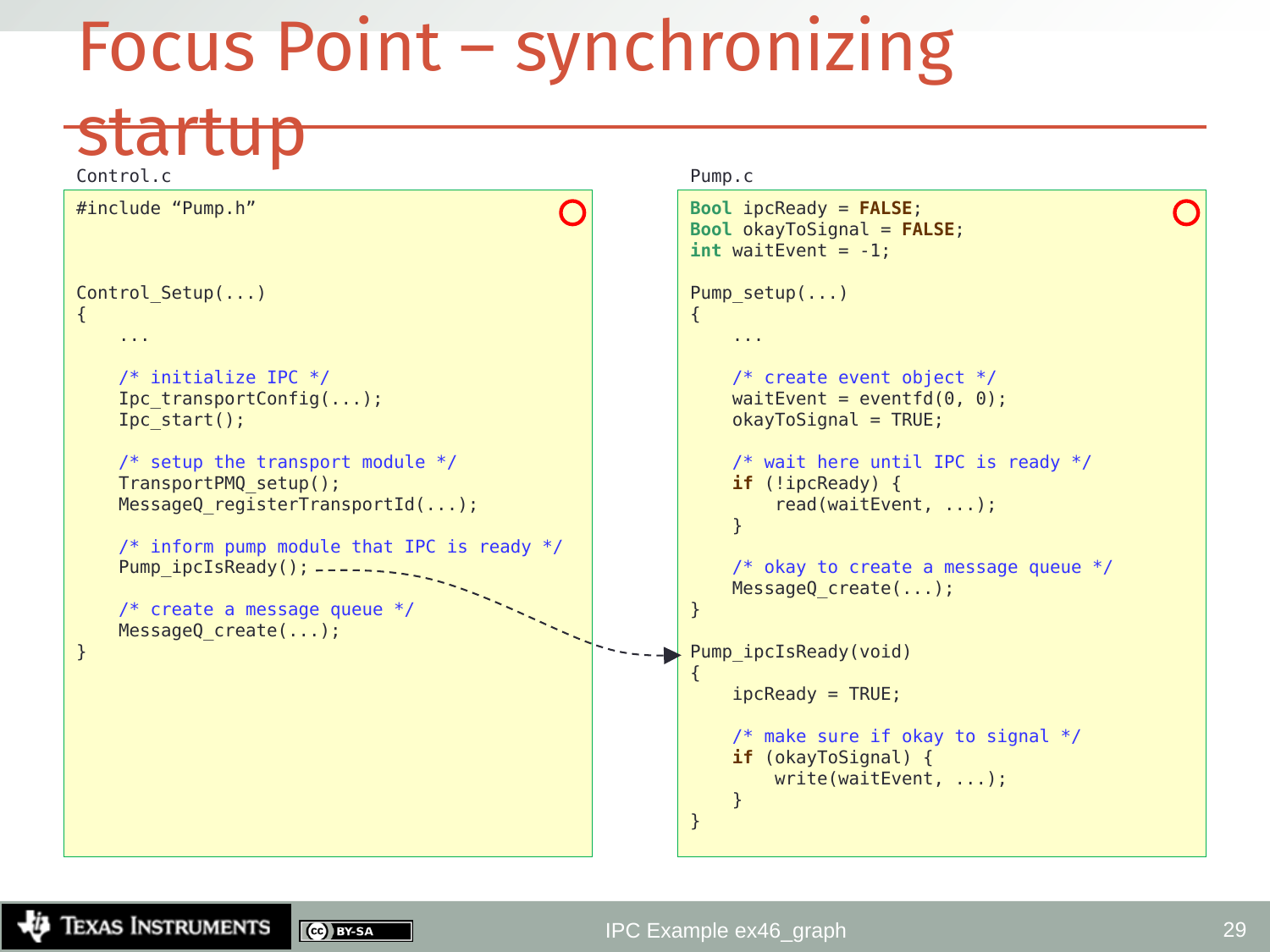

# Focus Point – synchronizing startup
Control.c
Pump.c
#include “Pump.h”

Control_Setup(...)
{
    ...

    /* initialize IPC */
    Ipc_transportConfig(...);
    Ipc_start();

    /* setup the transport module */
    TransportPMQ_setup();
    MessageQ_registerTransportId(...);

    /* inform pump module that IPC is ready */
    Pump_ipcIsReady();

    /* create a message queue */
    MessageQ_create(...);
}

Bool ipcReady = FALSE;
Bool okayToSignal = FALSE;
int waitEvent = -1;

Pump_setup(...)
{
    ...

    /* create event object */
    waitEvent = eventfd(0, 0);
    okayToSignal = TRUE;

    /* wait here until IPC is ready */
    if (!ipcReady) {
        read(waitEvent, ...);
    }

    /* okay to create a message queue */
    MessageQ_create(...);
}

Pump_ipcIsReady(void)
{
    ipcReady = TRUE;

    /* make sure if okay to signal */
    if (okayToSignal) {
        write(waitEvent, ...);
    }
}

29
IPC Example ex46_graph